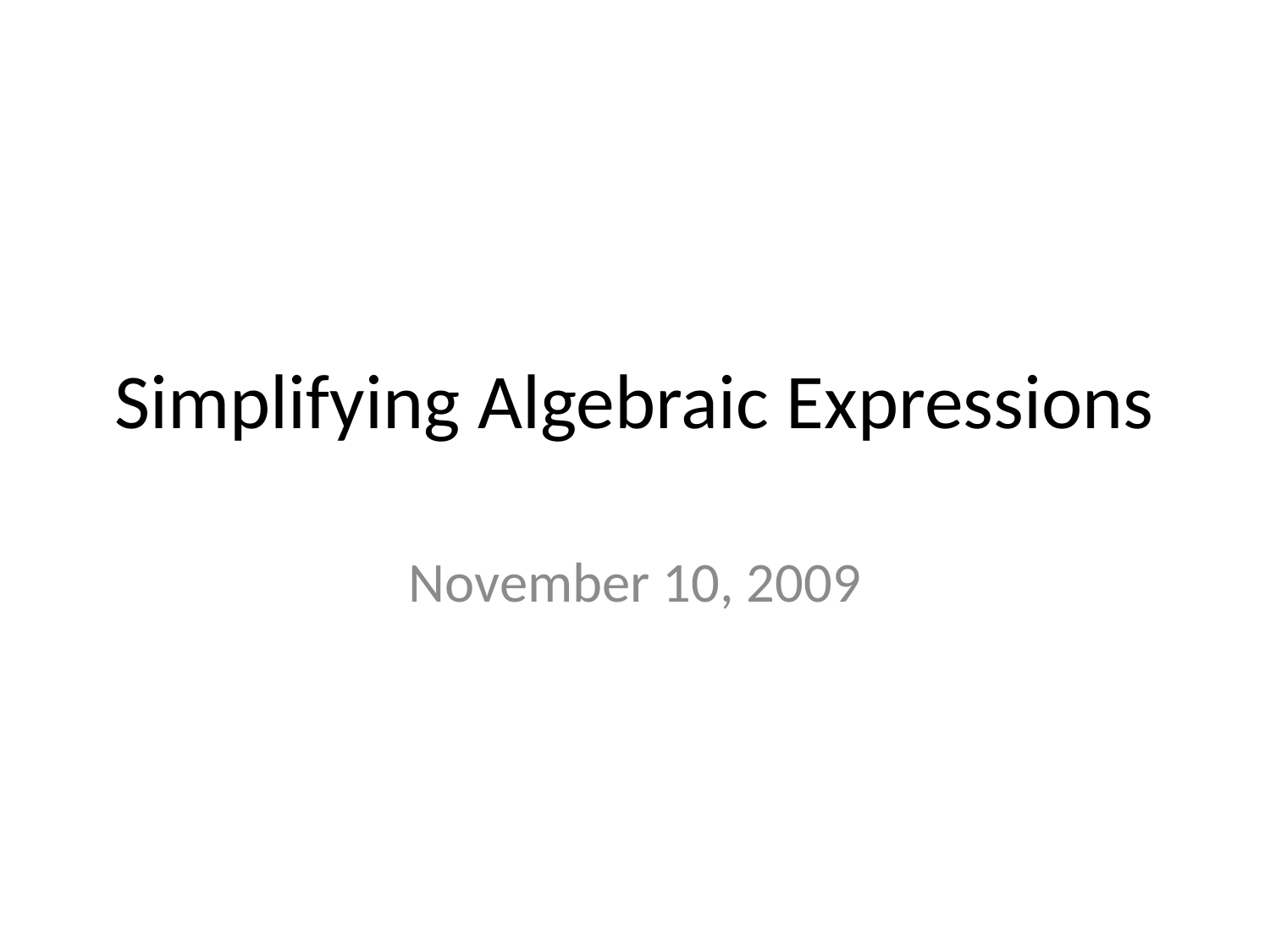

# Simplifying Algebraic Expressions
November 10, 2009